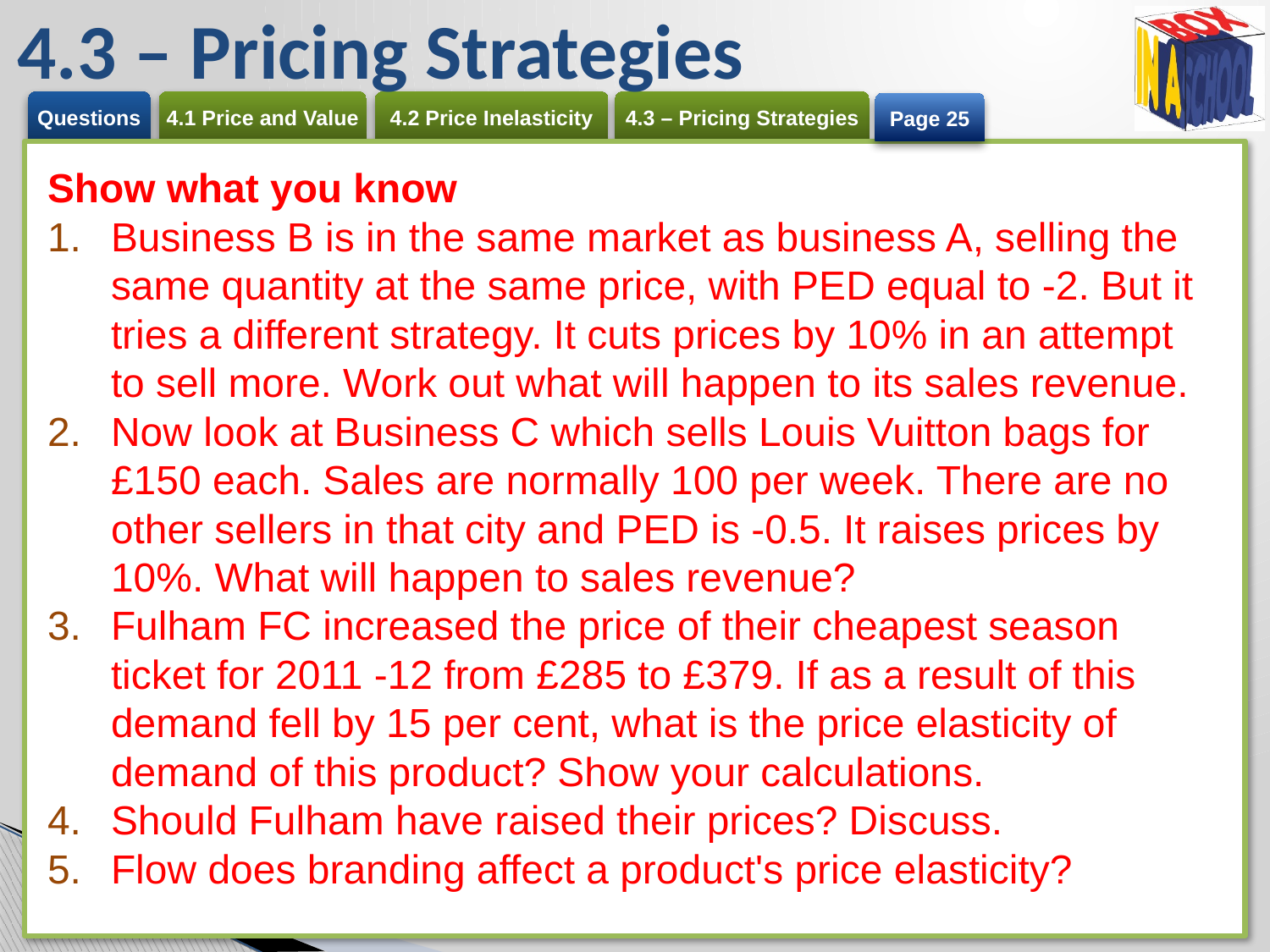

# 4.3 – Pricing Strategies
Page 25
Show what you know
Business B is in the same market as business A, selling the same quantity at the same price, with PED equal to -2. But it tries a different strategy. It cuts prices by 10% in an attempt to sell more. Work out what will happen to its sales revenue.
Now look at Business C which sells Louis Vuitton bags for £150 each. Sales are normally 100 per week. There are no other sellers in that city and PED is -0.5. It raises prices by 10%. What will happen to sales revenue?
Fulham FC increased the price of their cheapest season ticket for 2011 -12 from £285 to £379. If as a result of this demand fell by 15 per cent, what is the price elasticity of demand of this product? Show your calculations.
Should Fulham have raised their prices? Discuss.
Flow does branding affect a product's price elasticity?